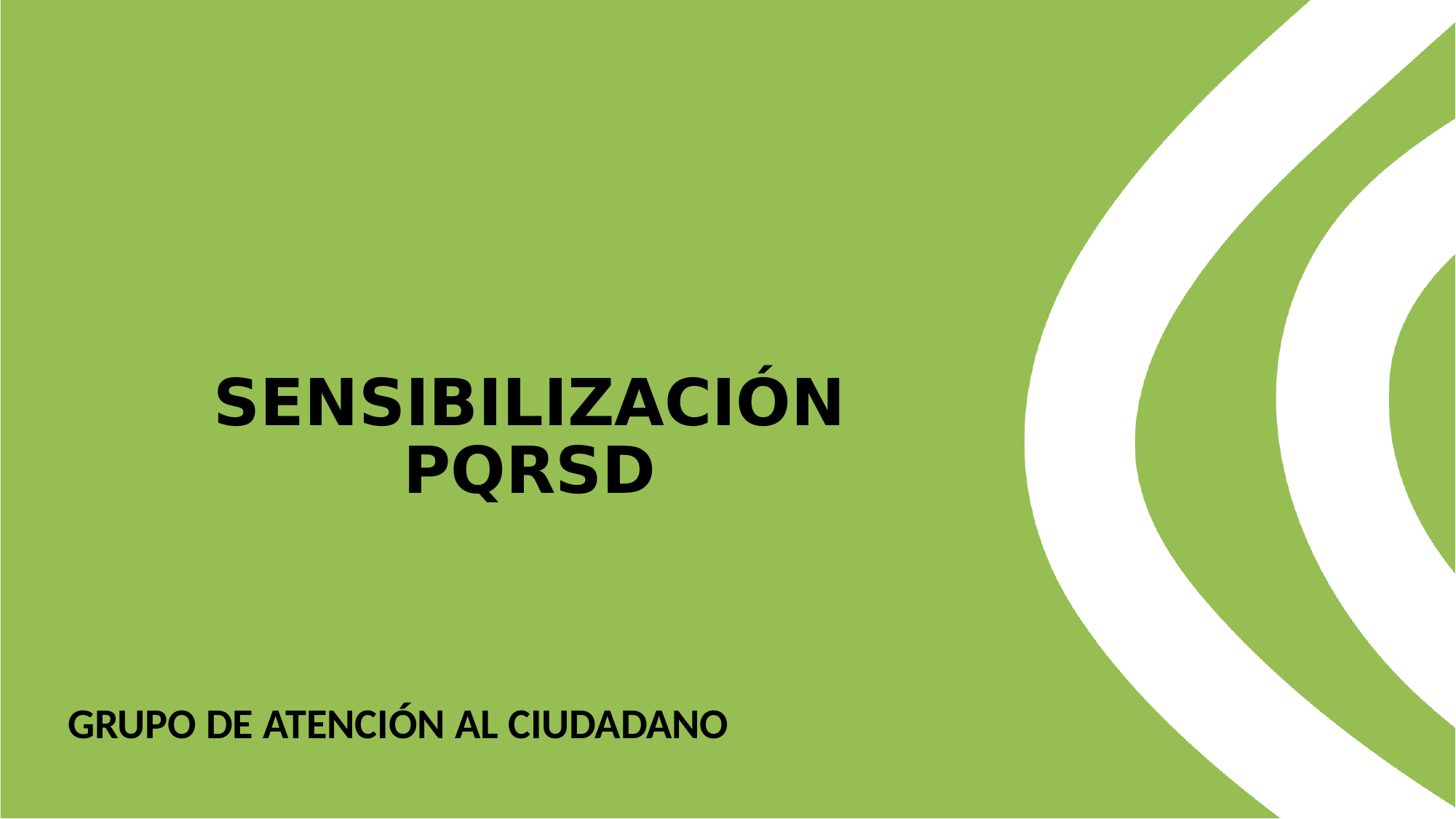

# SENSIBILIZACIÓN PQRSD
GRUPO DE ATENCIÓN AL CIUDADANO